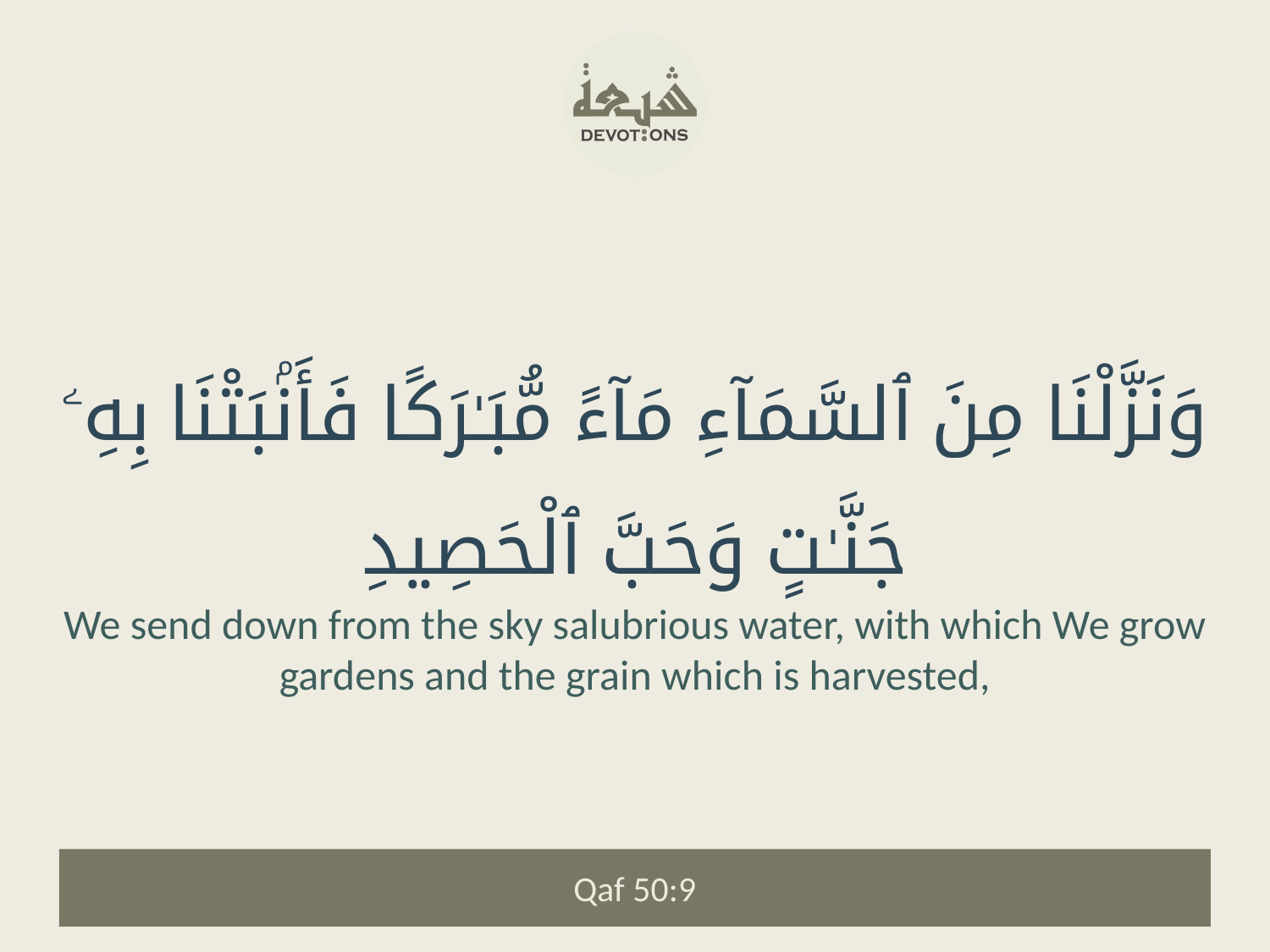

وَنَزَّلْنَا مِنَ ٱلسَّمَآءِ مَآءً مُّبَـٰرَكًا فَأَنۢبَتْنَا بِهِۦ جَنَّـٰتٍ وَحَبَّ ٱلْحَصِيدِ
We send down from the sky salubrious water, with which We grow gardens and the grain which is harvested,
Qaf 50:9